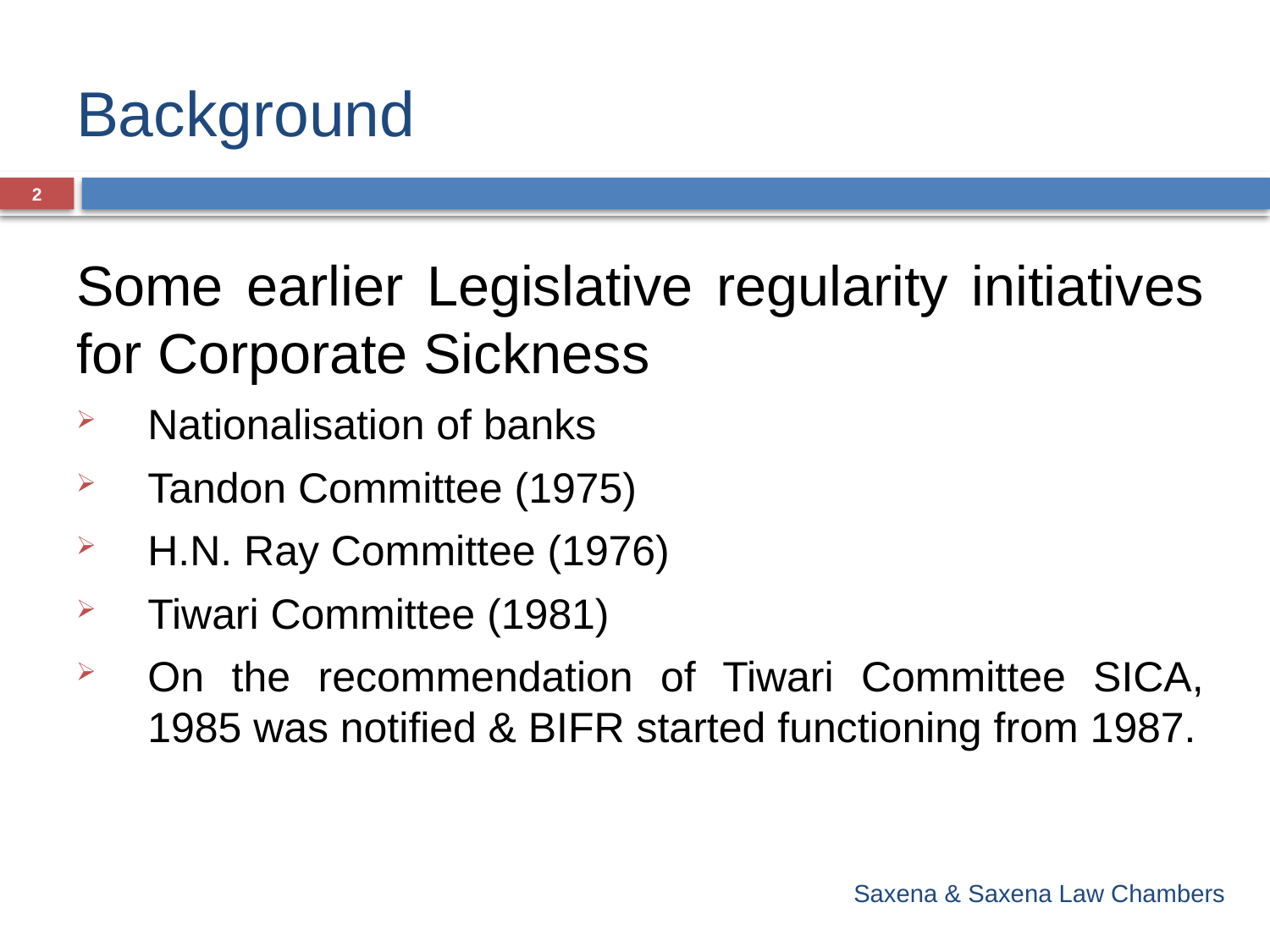

# Background
2
Some earlier Legislative regularity initiatives for Corporate Sickness
Nationalisation of banks
Tandon Committee (1975)
H.N. Ray Committee (1976)
Tiwari Committee (1981)
On the recommendation of Tiwari Committee SICA, 1985 was notified & BIFR started functioning from 1987.

Saxena & Saxena Law Chambers